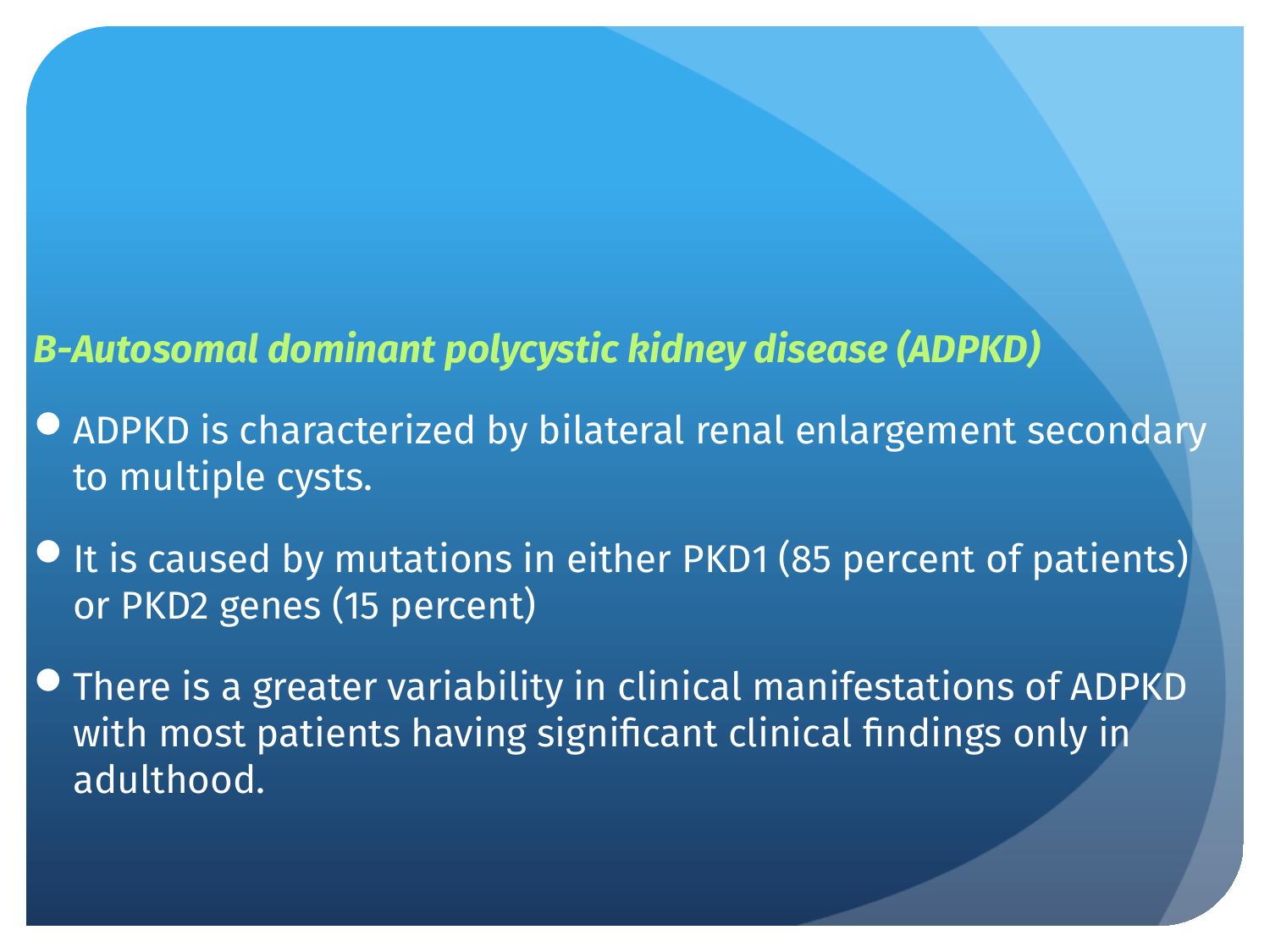

#
B-Autosomal dominant polycystic kidney disease (ADPKD)
ADPKD is characterized by bilateral renal enlargement secondary to multiple cysts.
It is caused by mutations in either PKD1 (85 percent of patients) or PKD2 genes (15 percent)
There is a greater variability in clinical manifestations of ADPKD with most patients having significant clinical findings only in adulthood.